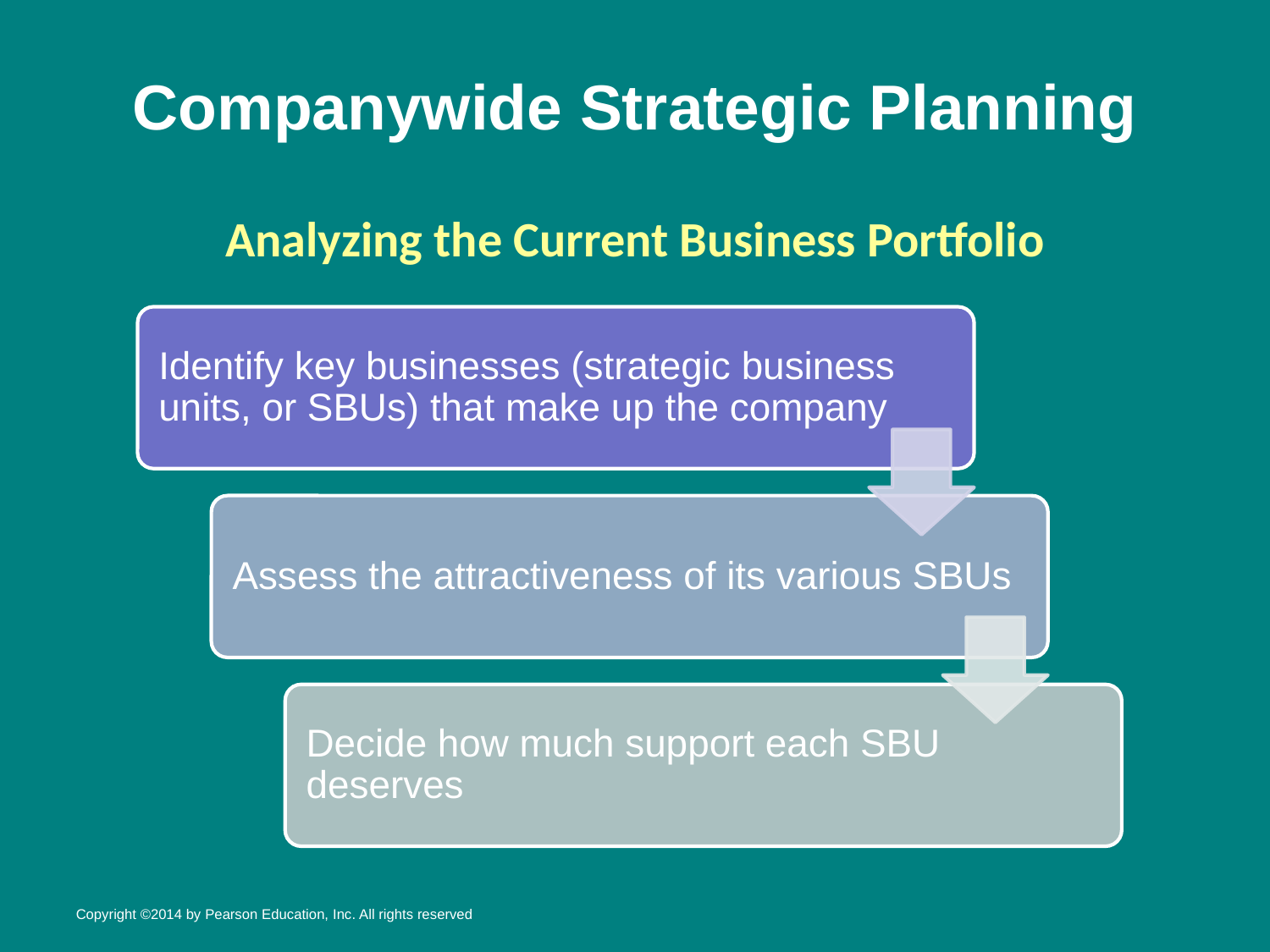

# Companywide Strategic Planning
Analyzing the Current Business Portfolio

Identify key businesses (strategic business units, or SBUs) that make up the company
Assess the attractiveness of its various SBUs
Decide how much support each SBU deserves

Copyright ©2014 by Pearson Education, Inc. All rights reserved